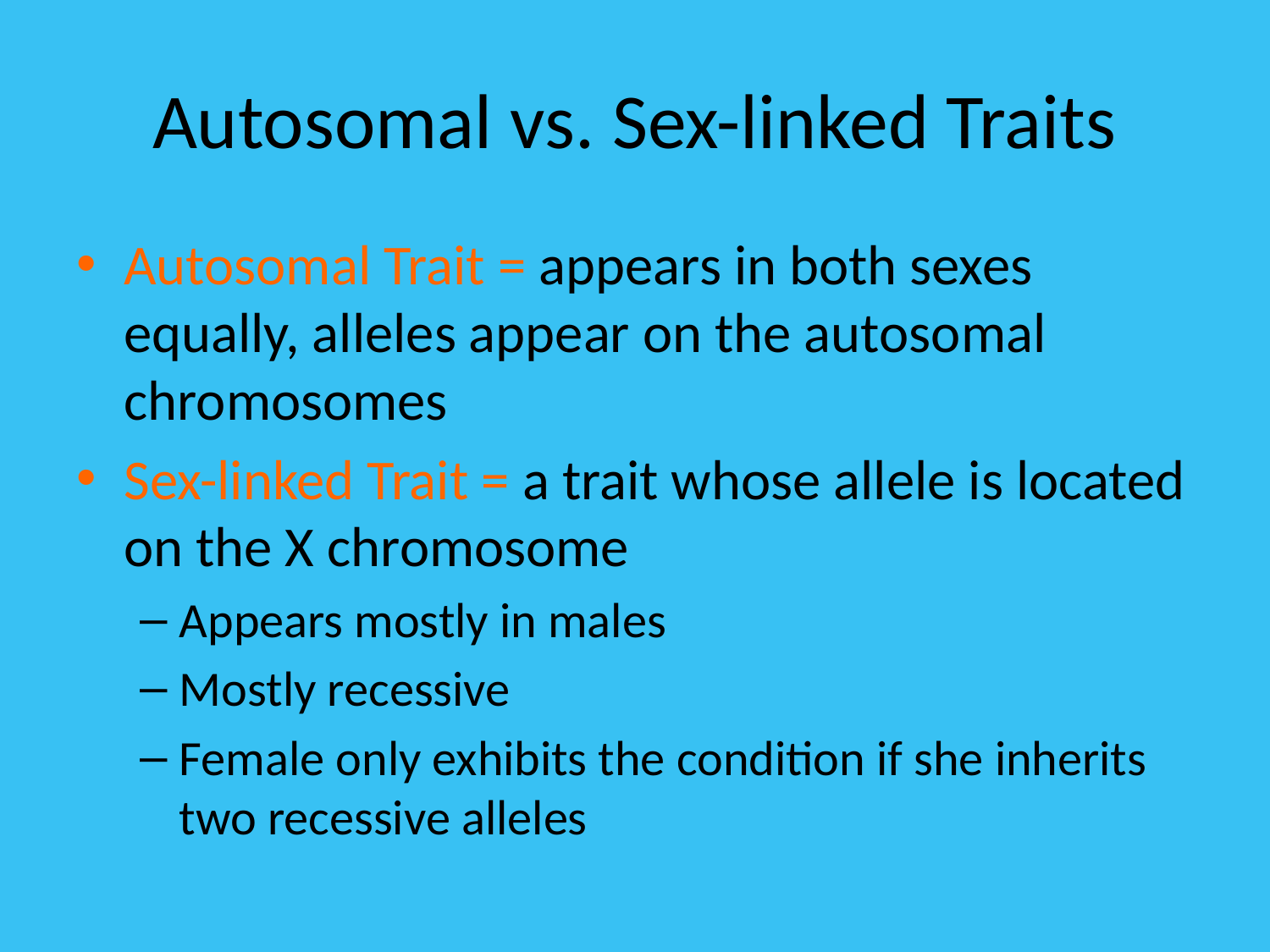

# Autosomal vs. Sex-linked Traits
Autosomal Trait = appears in both sexes equally, alleles appear on the autosomal chromosomes
Sex-linked Trait = a trait whose allele is located on the X chromosome
Appears mostly in males
Mostly recessive
Female only exhibits the condition if she inherits two recessive alleles